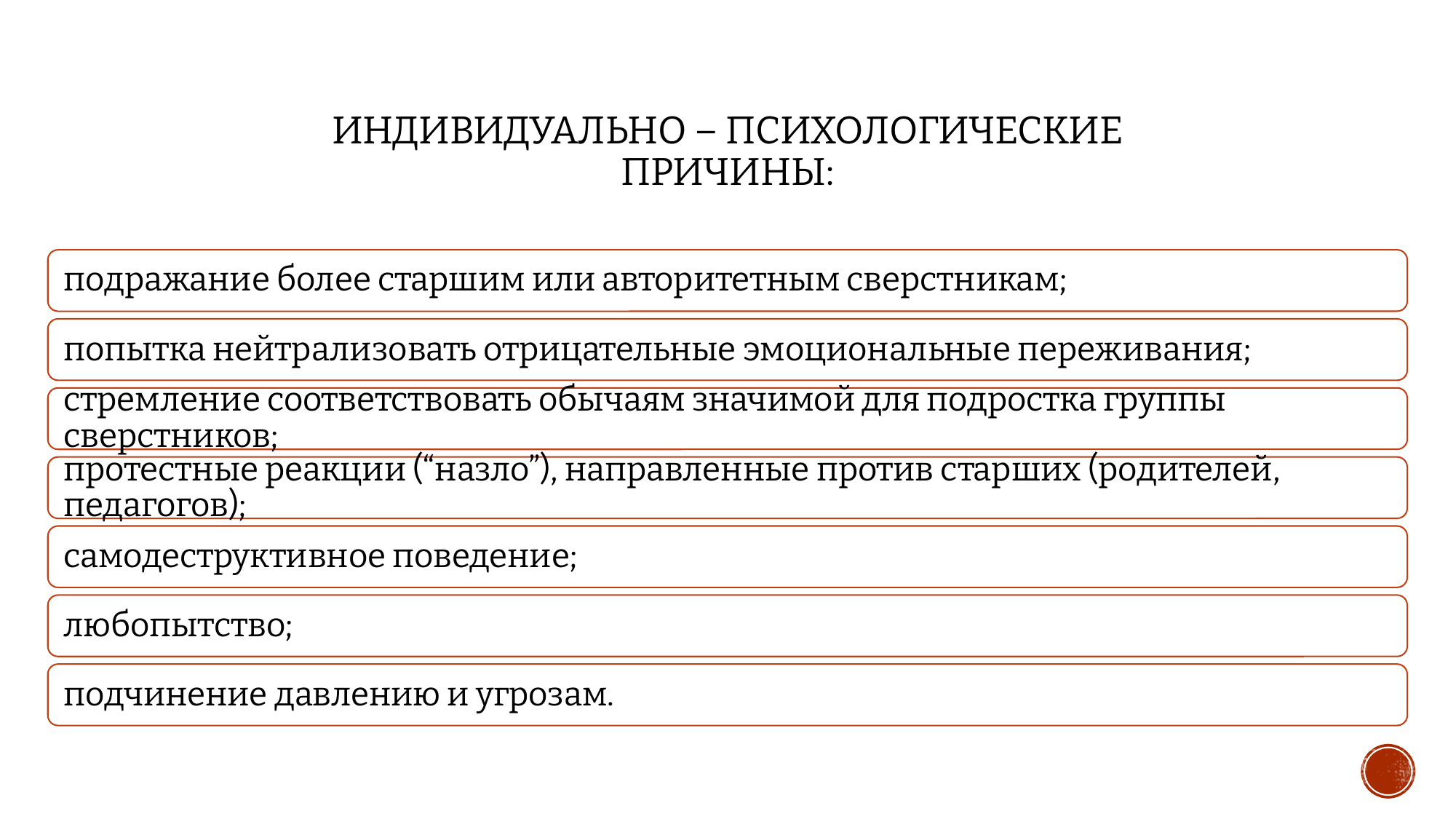

# Индивидуально – психологические причины:
подражание более старшим или авторитетным сверстникам;
попытка нейтрализовать отрицательные эмоциональные переживания;
стремление соответствовать обычаям значимой для подростка группы сверстников;
протестные реакции (“назло”), направленные против старших (родителей, педагогов);
самодеструктивное поведение;
любопытство;
подчинение давлению и угрозам.